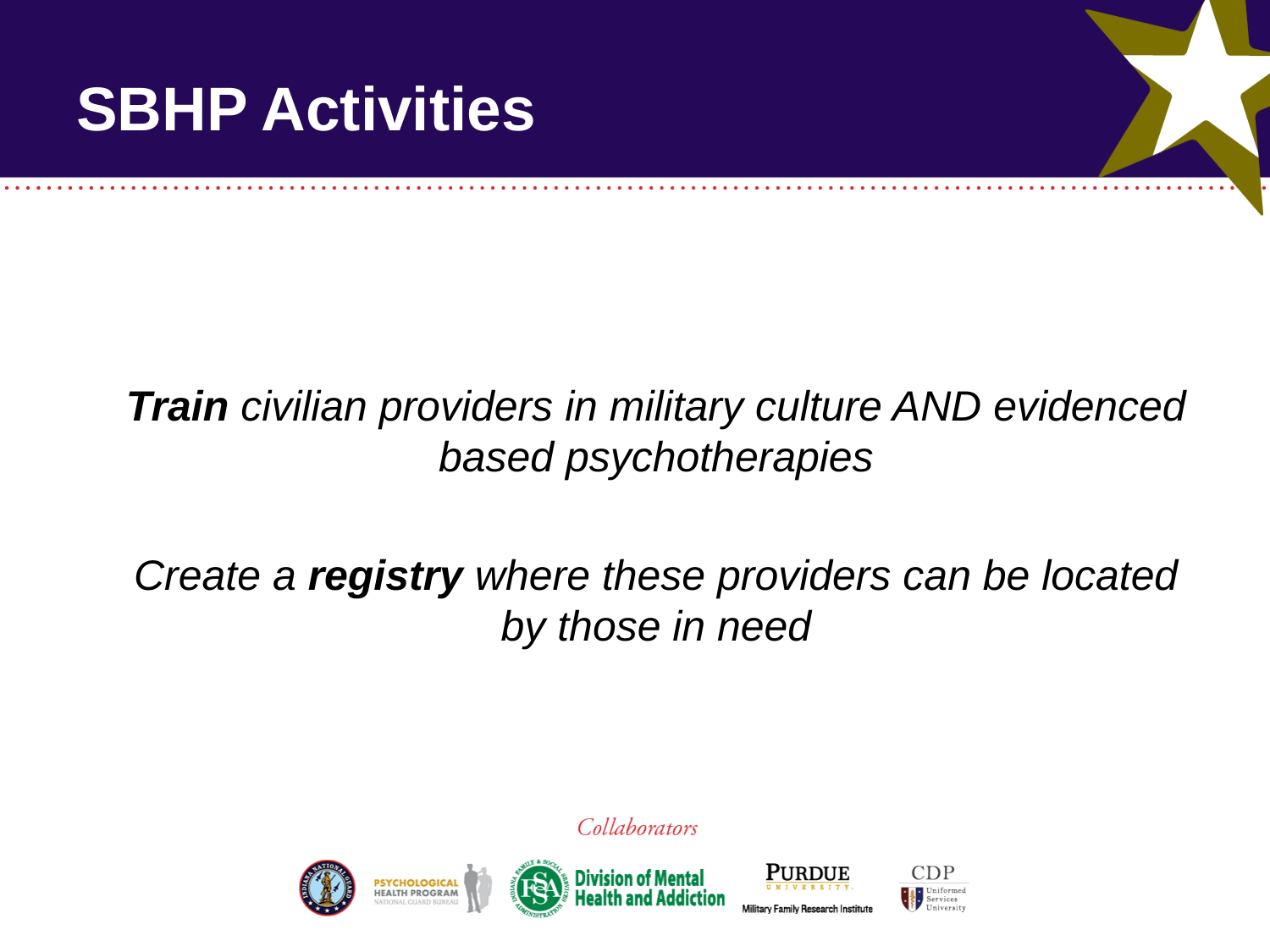

# SBHP Activities

Train civilian providers in military culture AND evidenced based psychotherapies

Create a registry where these providers can be located by those in need